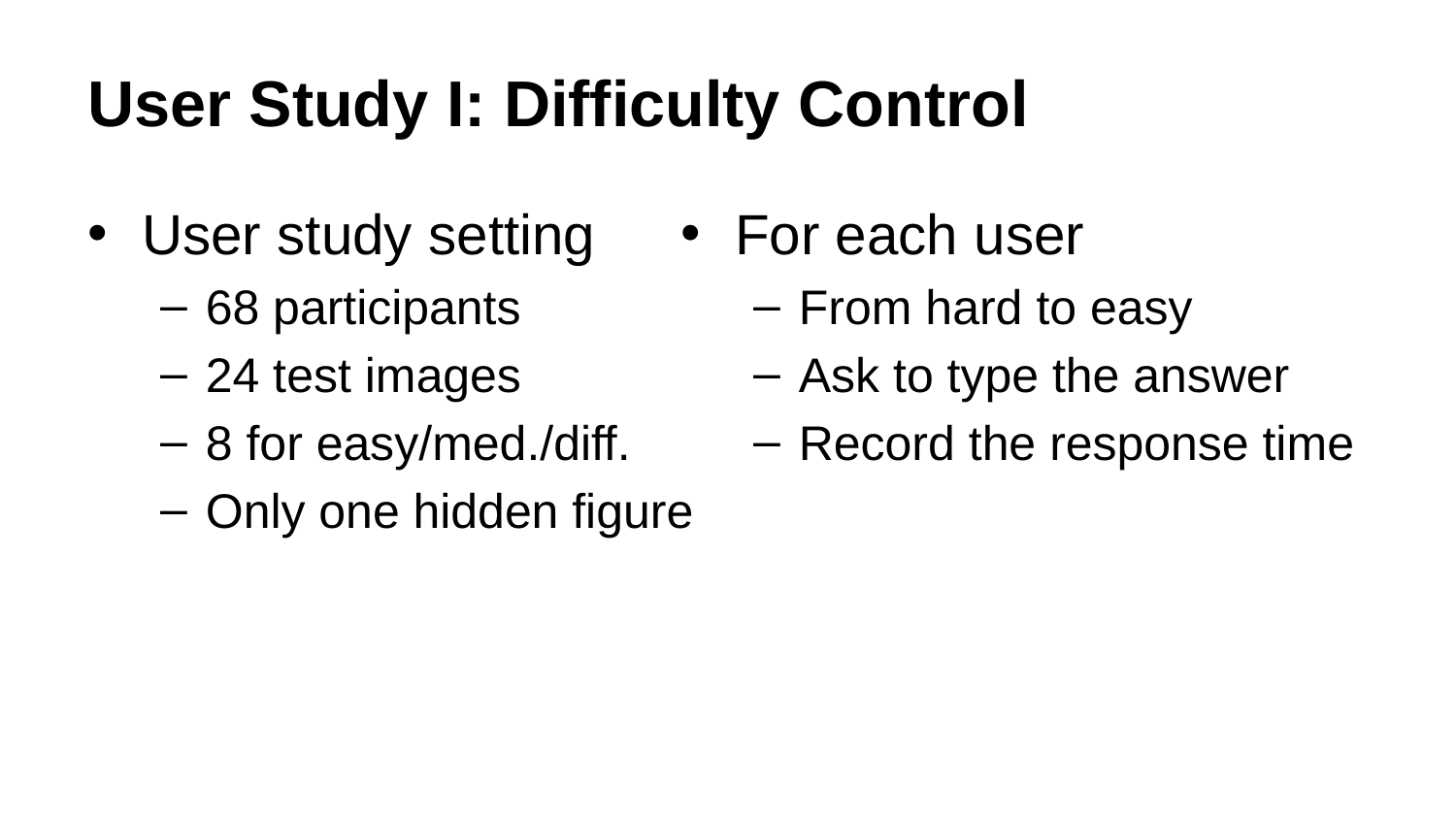

# User Study I: Difficulty Control
User study setting
68 participants
24 test images
8 for easy/med./diff.
Only one hidden figure

For each user
From hard to easy
Ask to type the answer
Record the response time